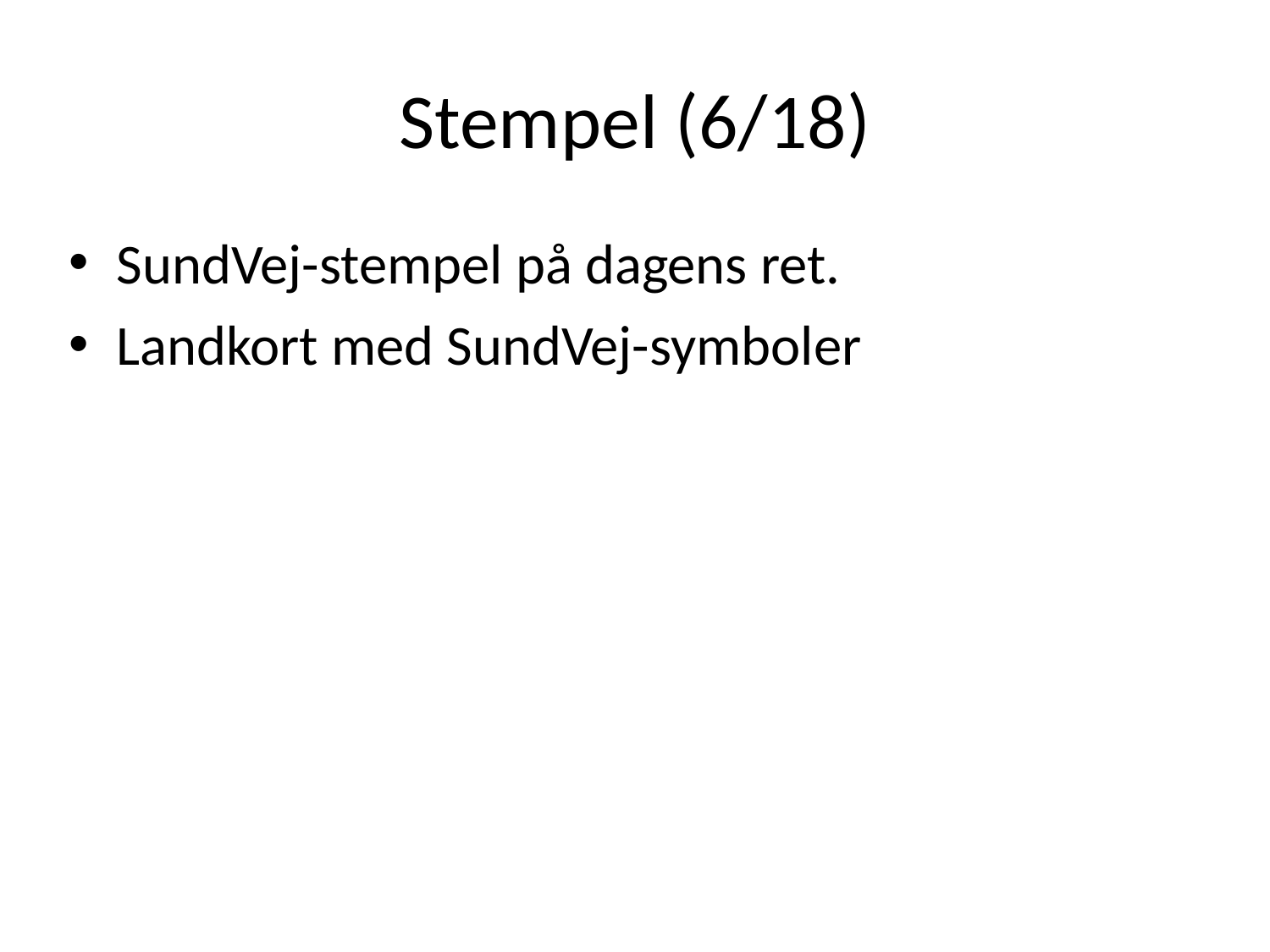

# Stempel (6/18)
SundVej-stempel på dagens ret.
Landkort med SundVej-symboler